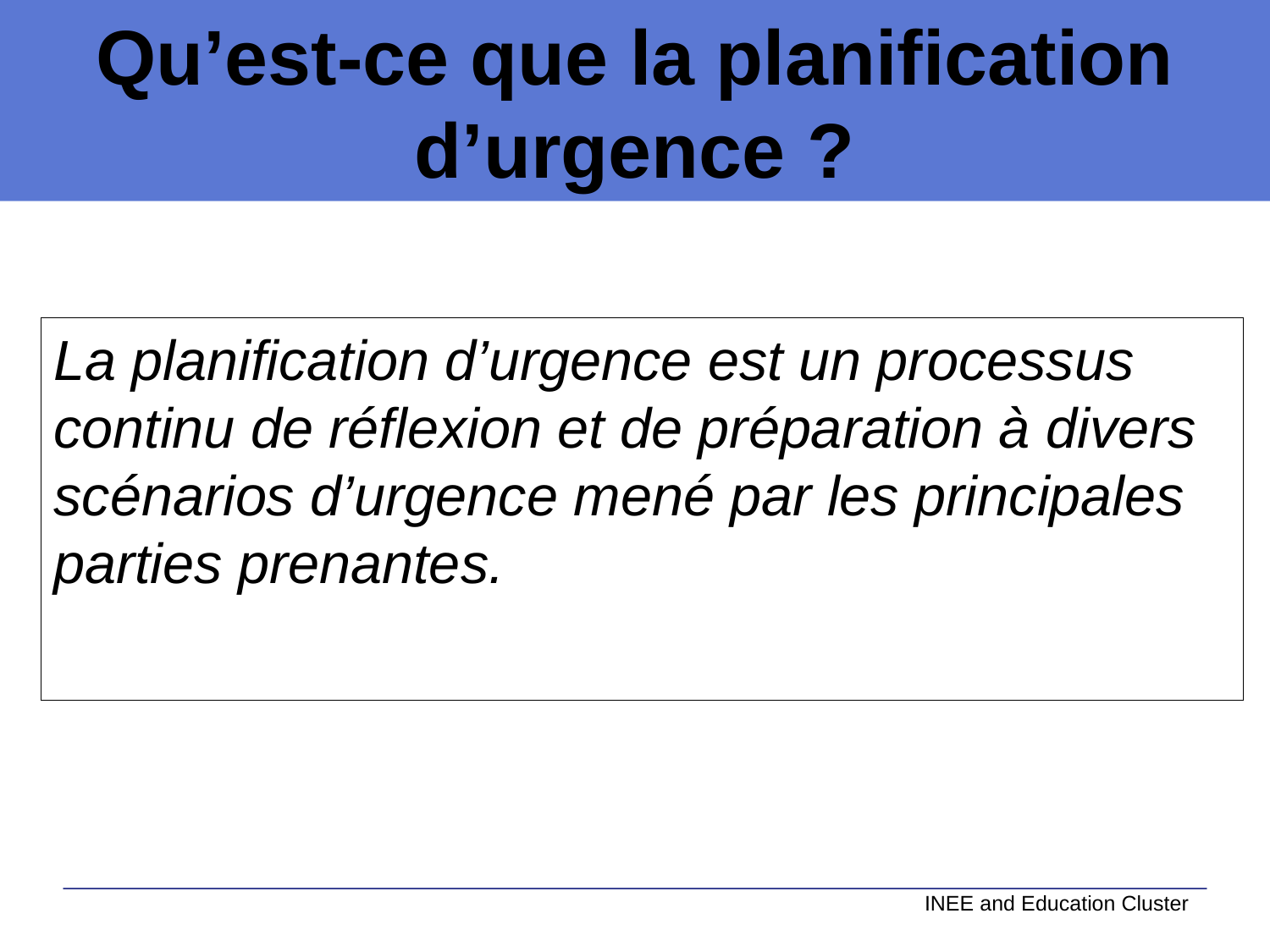

Qu’est-ce que la planification d’urgence ?
La planification d’urgence est un processus continu de réflexion et de préparation à divers scénarios d’urgence mené par les principales parties prenantes.

INEE and Education Cluster